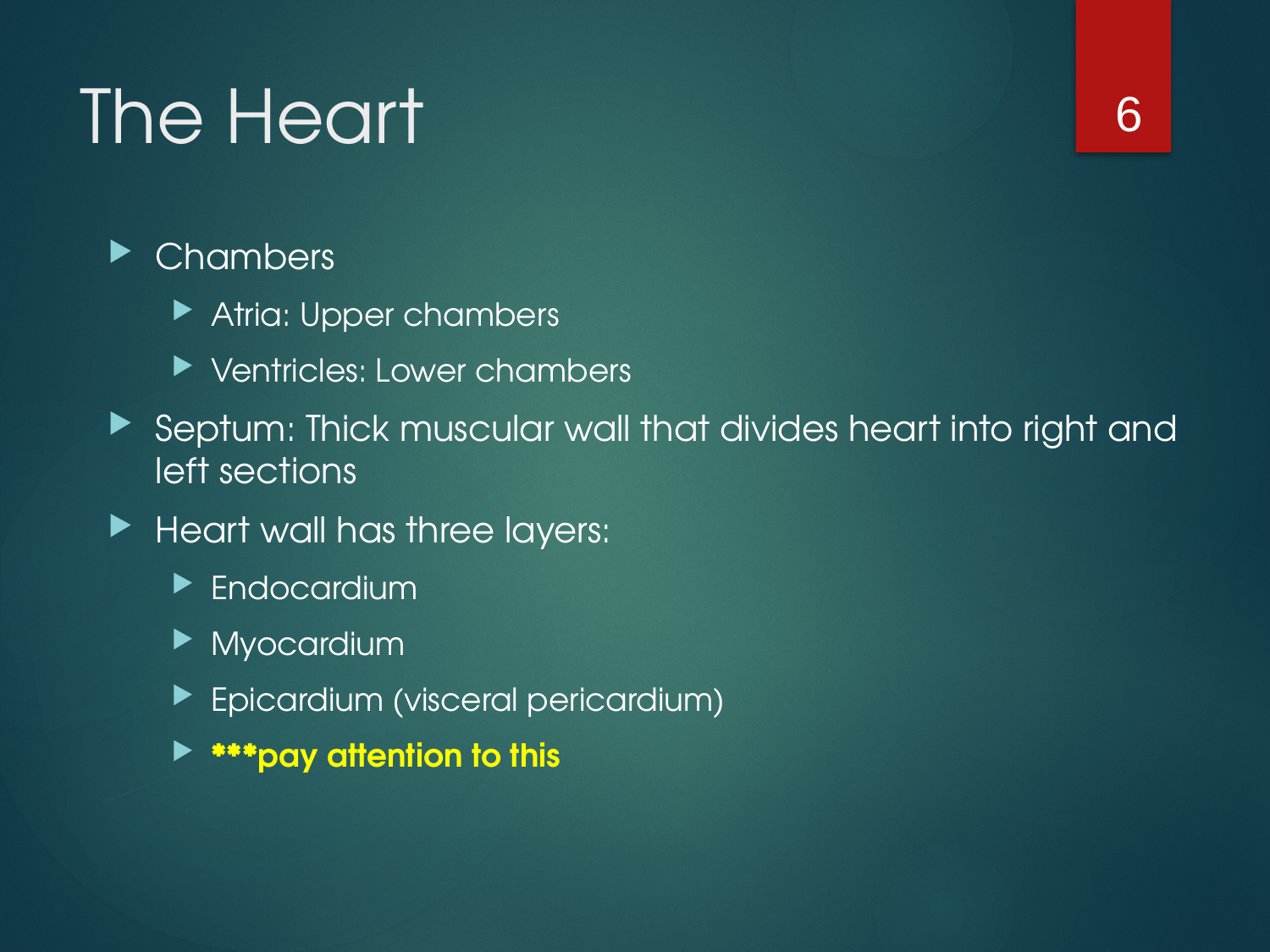

6
# The Heart
Chambers
Atria: Upper chambers
Ventricles: Lower chambers
Septum: Thick muscular wall that divides heart into right and left sections
Heart wall has three layers:
Endocardium
Myocardium
Epicardium (visceral pericardium)
***pay attention to this